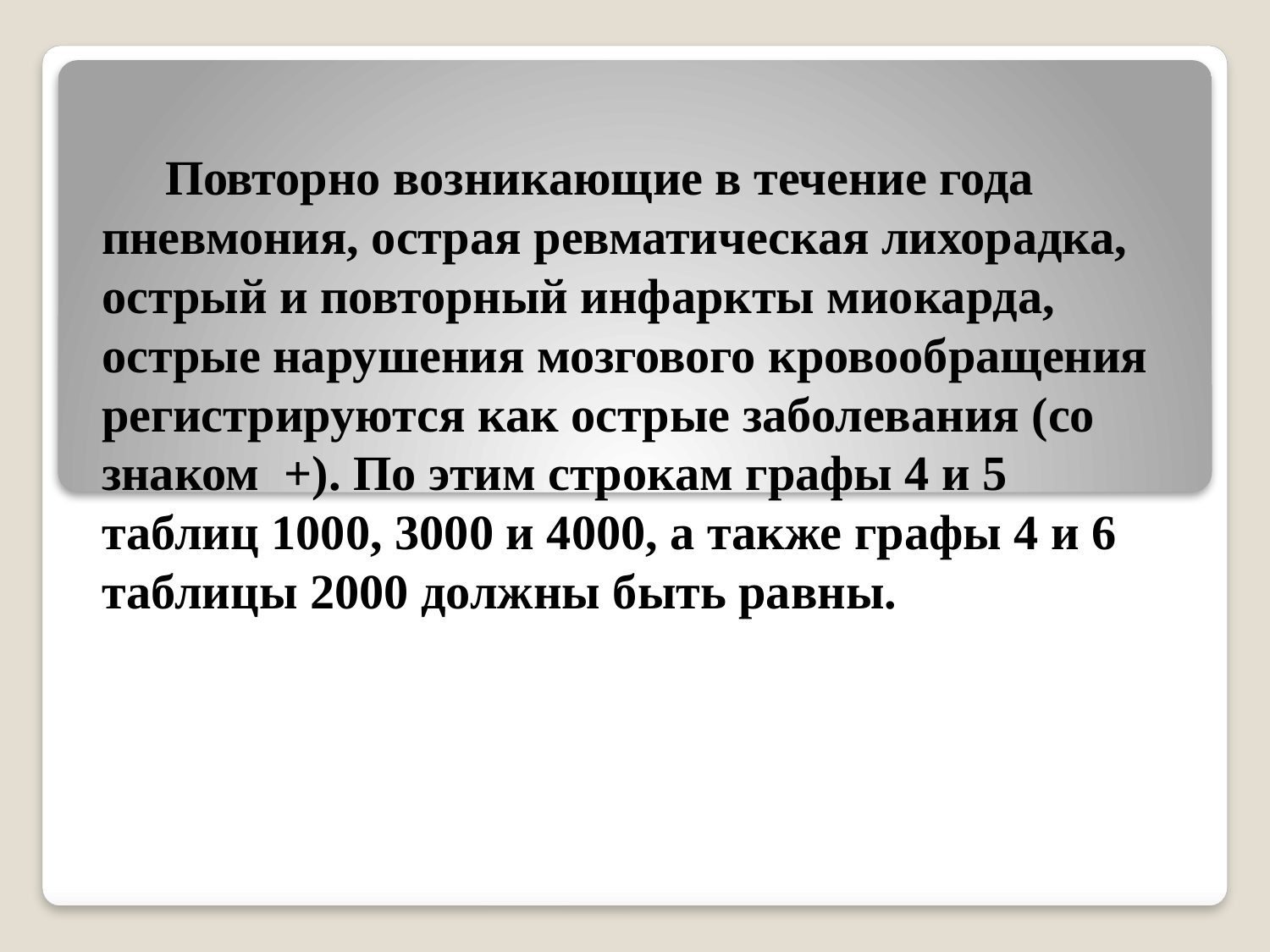

# Повторно возникающие в течение года  пневмония, острая ревматическая лихорадка, острый и повторный инфаркты миокарда, острые нарушения мозгового кровообращения регистрируются как острые заболевания (со знаком  +). По этим строкам графы 4 и 5 таблиц 1000, 3000 и 4000, а также графы 4 и 6 таблицы 2000 должны быть равны.